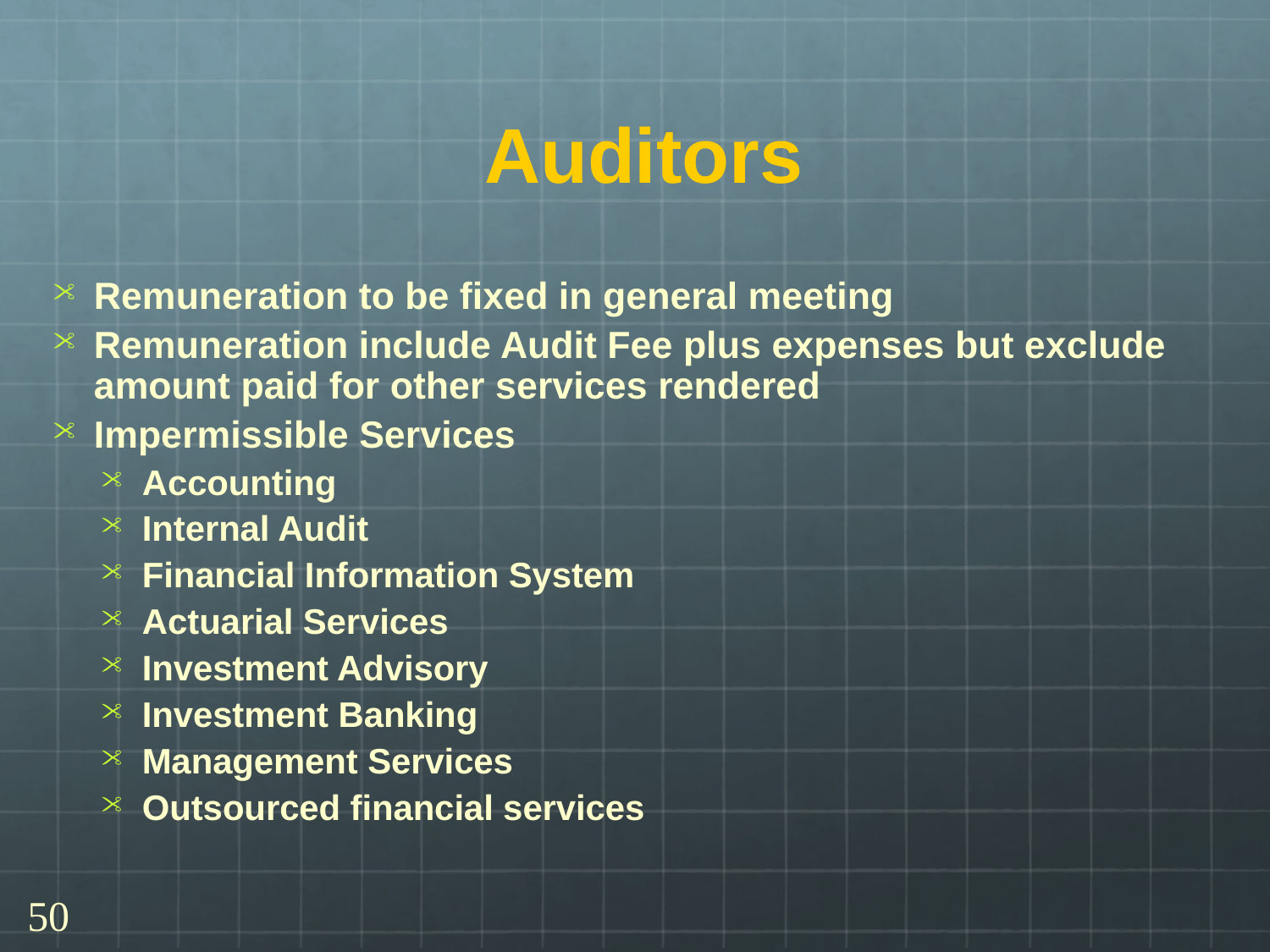

# Auditors
Remuneration to be fixed in general meeting
Remuneration include Audit Fee plus expenses but exclude amount paid for other services rendered
Impermissible Services
Accounting
Internal Audit
Financial Information System
Actuarial Services
Investment Advisory
Investment Banking
Management Services
Outsourced financial services

50